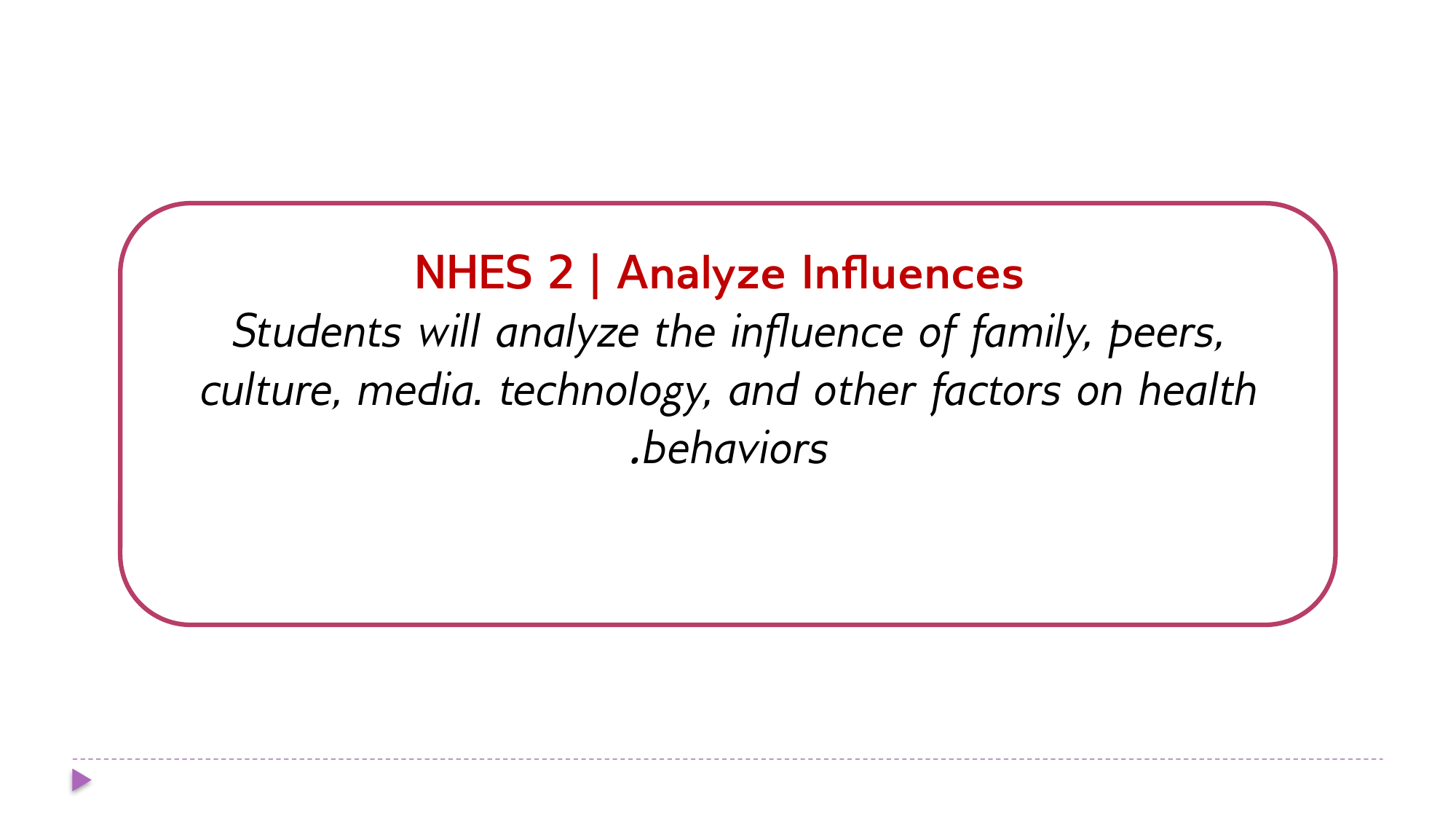

NHES 2 | Analyze Influences
Students will analyze the influence of family, peers, culture, media. technology, and other factors on health behaviors.